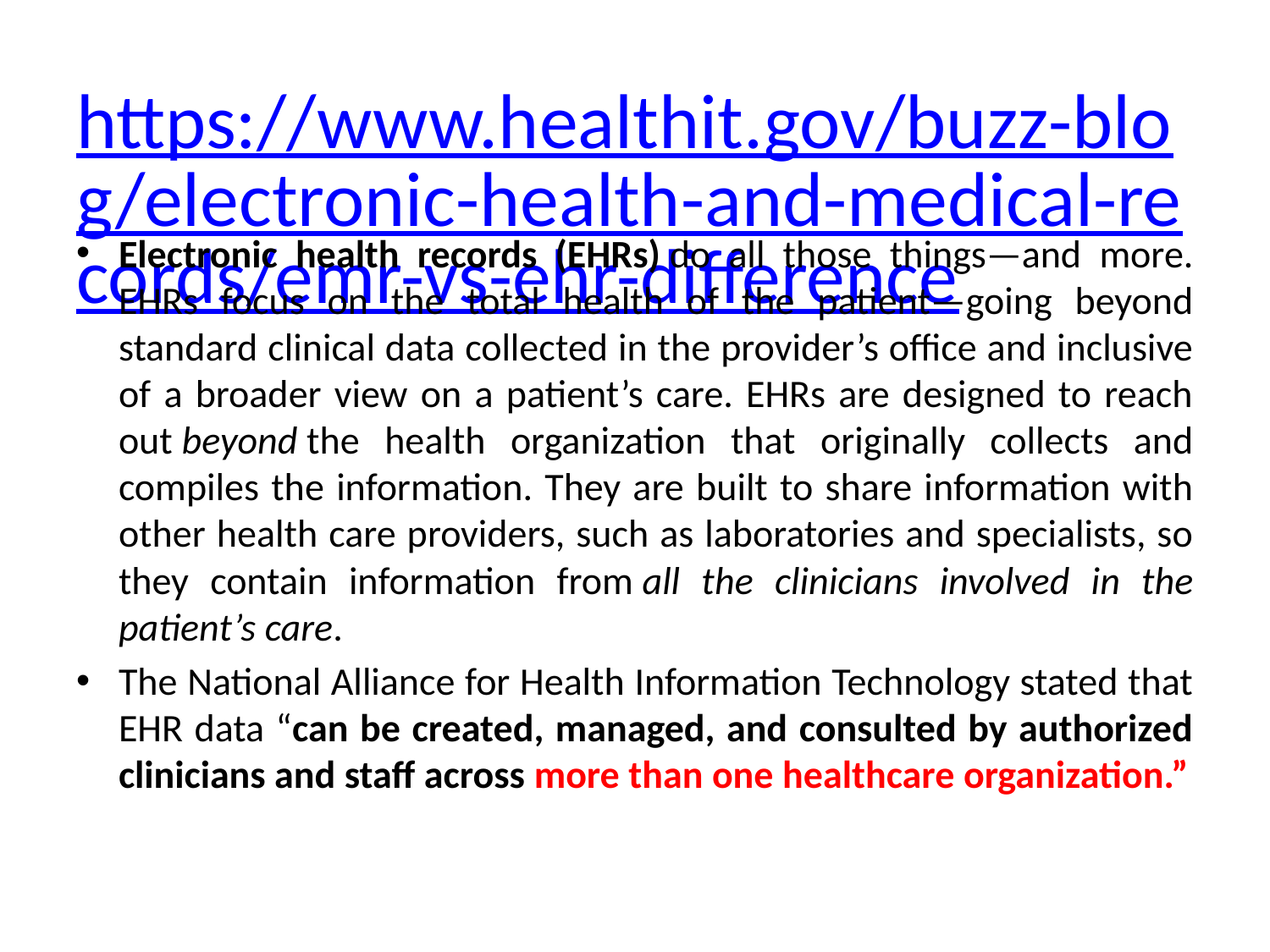

# https://www.healthit.gov/buzz-blog/electronic-health-and-medical-records/emr-vs-ehr-difference
Electronic health records (EHRs) do all those things—and more. EHRs focus on the total health of the patient—going beyond standard clinical data collected in the provider’s office and inclusive of a broader view on a patient’s care. EHRs are designed to reach out beyond the health organization that originally collects and compiles the information. They are built to share information with other health care providers, such as laboratories and specialists, so they contain information from all the clinicians involved in the patient’s care.
The National Alliance for Health Information Technology stated that EHR data “can be created, managed, and consulted by authorized clinicians and staff across more than one healthcare organization.”